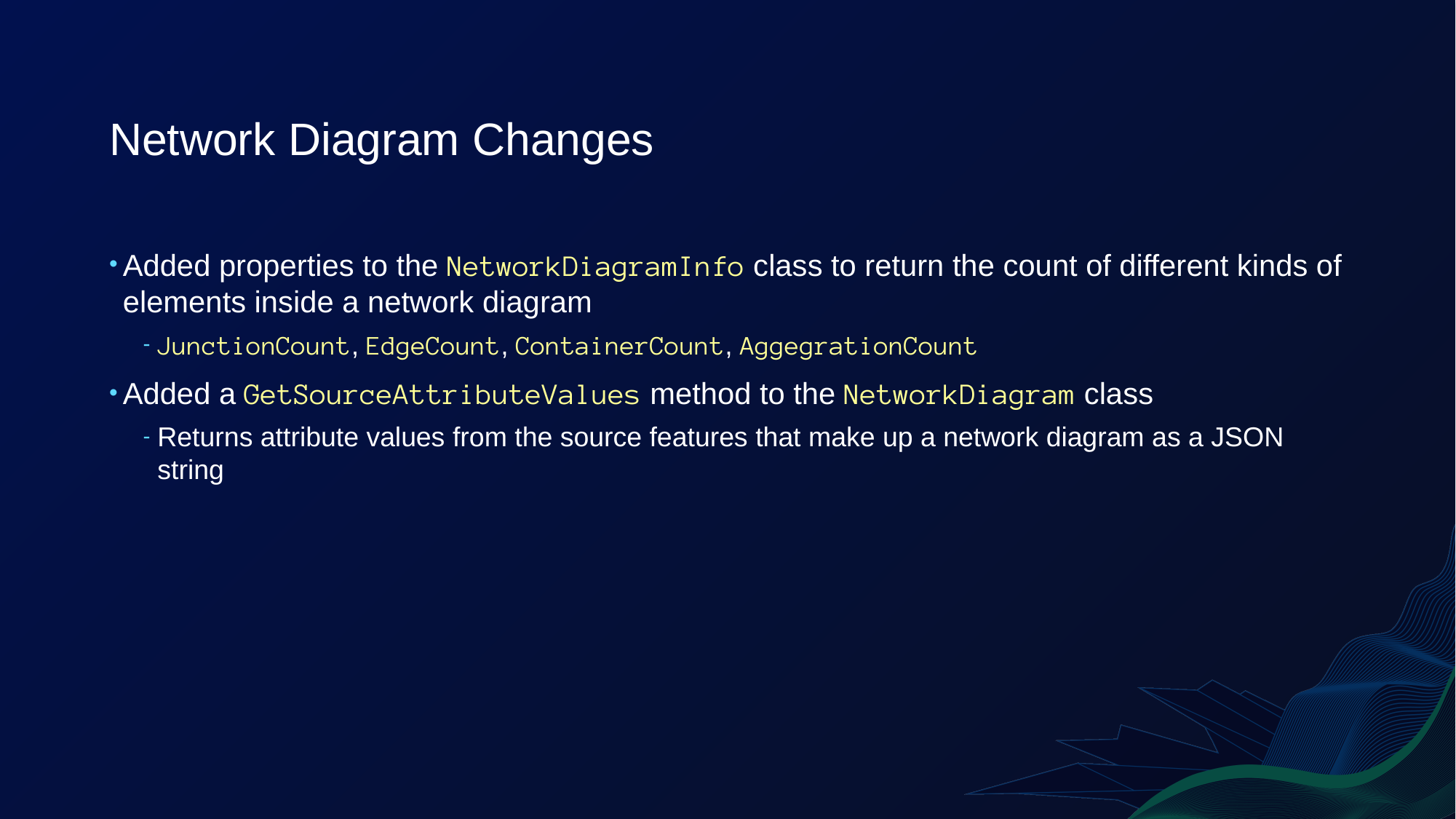

# Network Diagram Changes
Added properties to the NetworkDiagramInfo class to return the count of different kinds of elements inside a network diagram
JunctionCount, EdgeCount, ContainerCount, AggegrationCount
Added a GetSourceAttributeValues method to the NetworkDiagram class
Returns attribute values from the source features that make up a network diagram as a JSON string